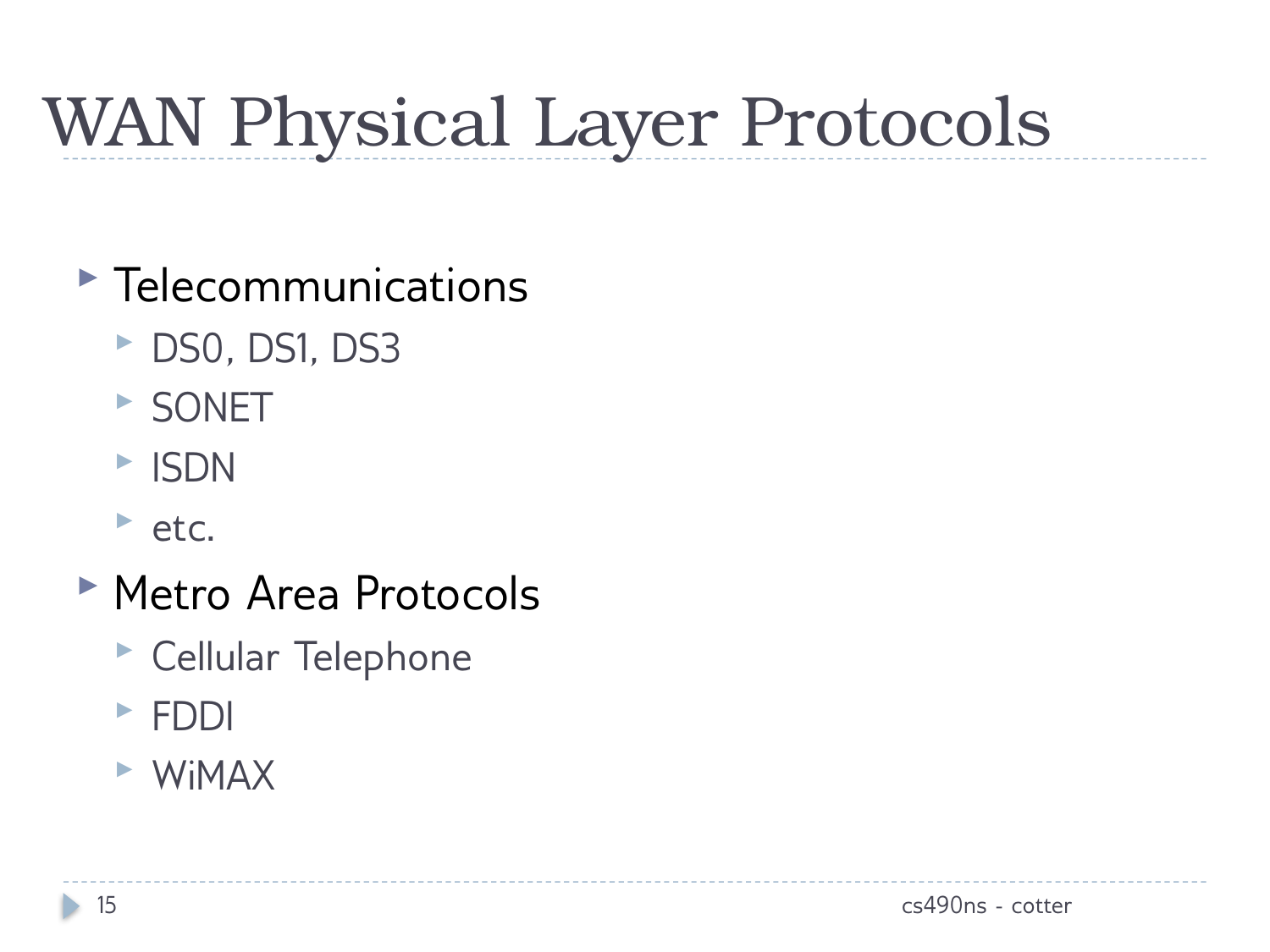

# WAN Physical Layer Protocols
Telecommunications
DS0, DS1, DS3
SONET
ISDN
etc.
Metro Area Protocols
Cellular Telephone
FDDI
WiMAX
15
cs490ns - cotter